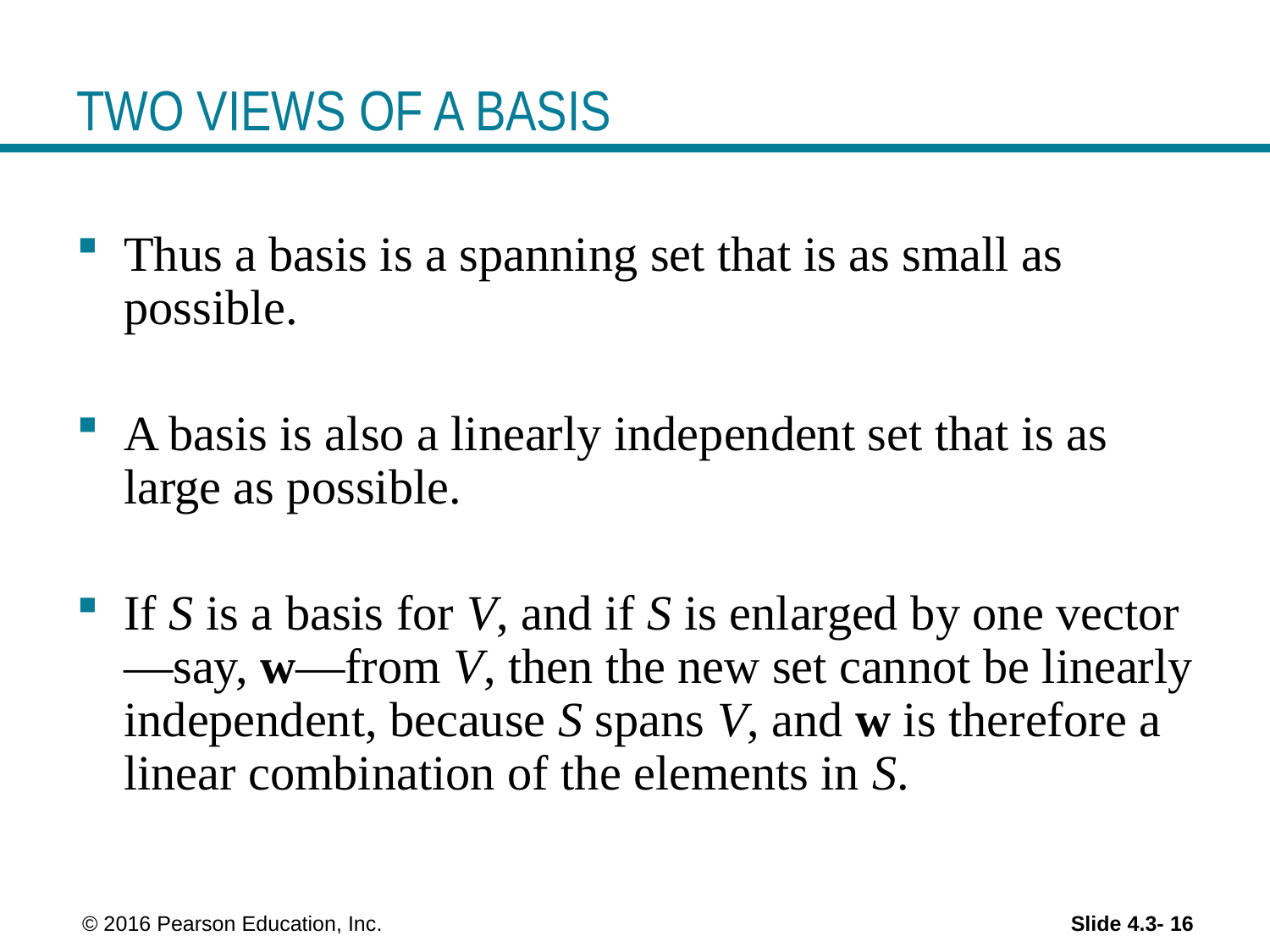

# TWO VIEWS OF A BASIS
Thus a basis is a spanning set that is as small as possible.

A basis is also a linearly independent set that is as large as possible.

If S is a basis for V, and if S is enlarged by one vector—say, w—from V, then the new set cannot be linearly independent, because S spans V, and w is therefore a linear combination of the elements in S.
 © 2016 Pearson Education, Inc.
Slide 4.3- 16